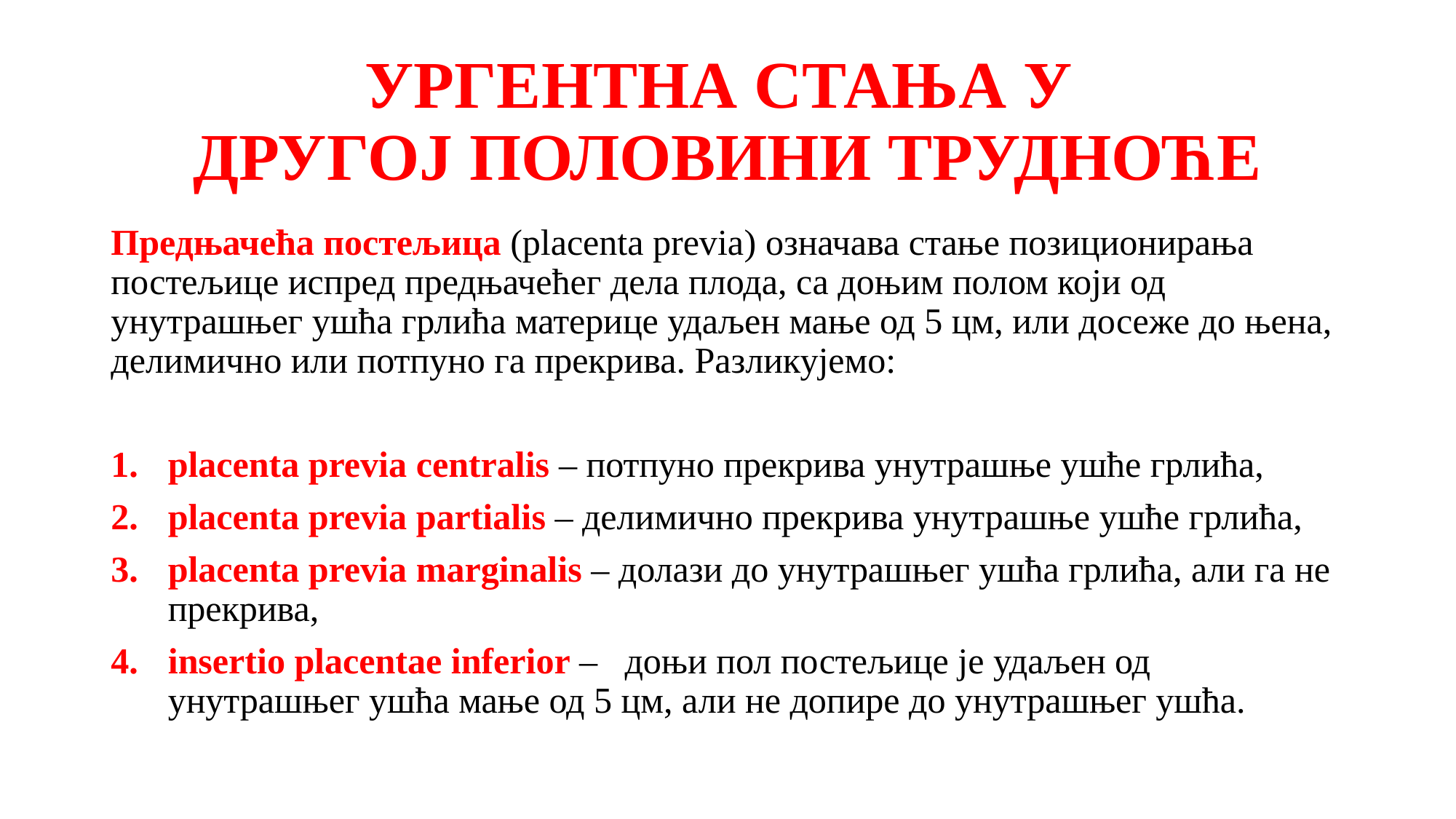

# УРГЕНТНА СТАЊА У ДРУГОЈ ПОЛОВИНИ ТРУДНОЋЕ
Предњачећа постељица (placenta previa) означава стање позиционирања постељице испред предњачећег дела плода, са доњим полом који од унутрашњег ушћа грлића материце удаљен мање од 5 цм, или досеже до њена, делимично или потпуно га прекрива. Разликујемо:

placenta previa centralis – потпуно прекрива унутрашње ушће грлића,
placenta previa partialis – делимично прекрива унутрашње ушће грлића,
placenta previa marginalis – долази до унутрашњег ушћа грлића, али га не прекрива,
insertio placentae inferior –   доњи пол постељице је удаљен од унутрашњег ушћа мање од 5 цм, али не допире до унутрашњег ушћа.